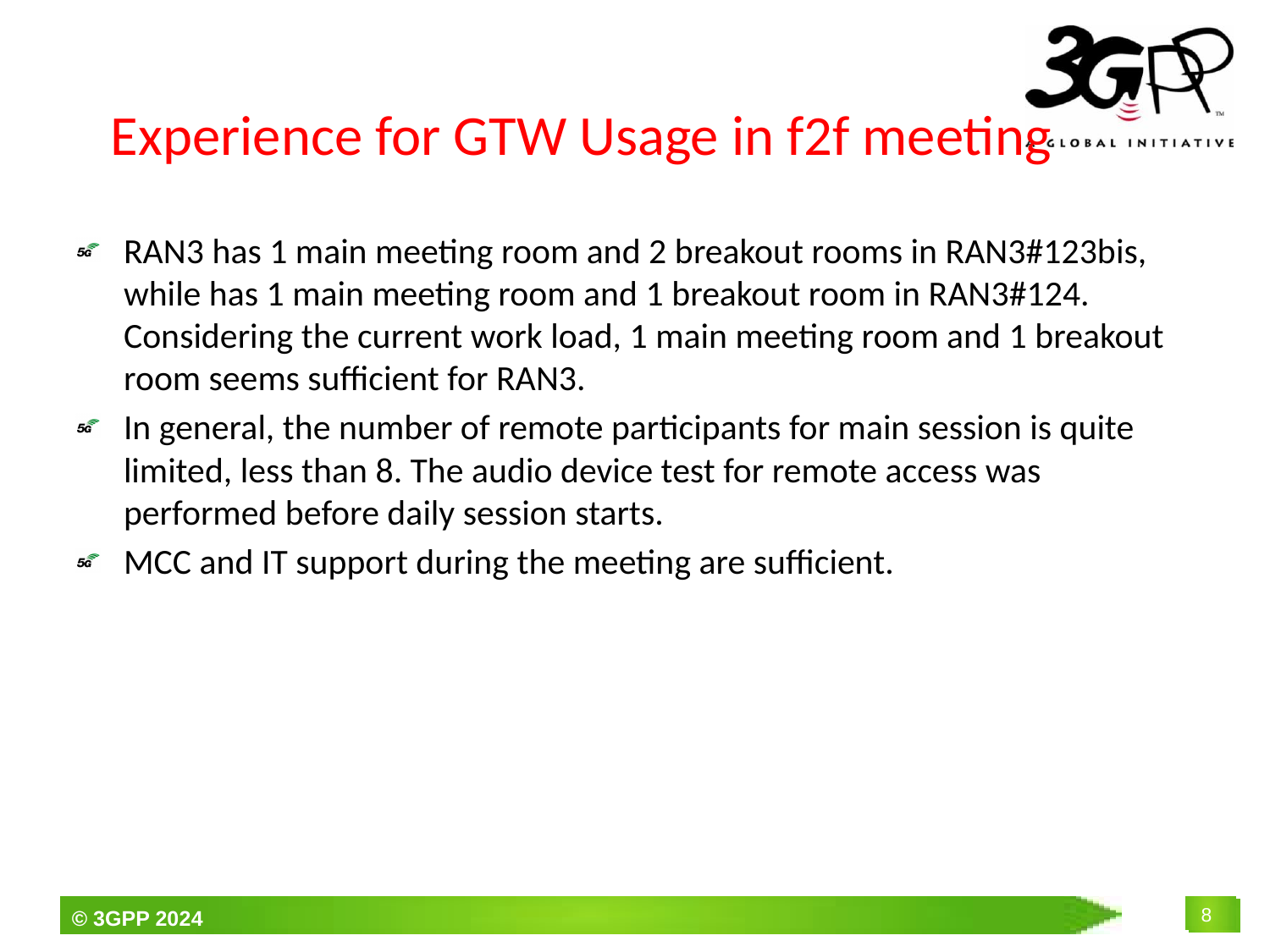

# Experience for GTW Usage in f2f meeting
RAN3 has 1 main meeting room and 2 breakout rooms in RAN3#123bis, while has 1 main meeting room and 1 breakout room in RAN3#124. Considering the current work load, 1 main meeting room and 1 breakout room seems sufficient for RAN3.
In general, the number of remote participants for main session is quite limited, less than 8. The audio device test for remote access was performed before daily session starts.
MCC and IT support during the meeting are sufficient.